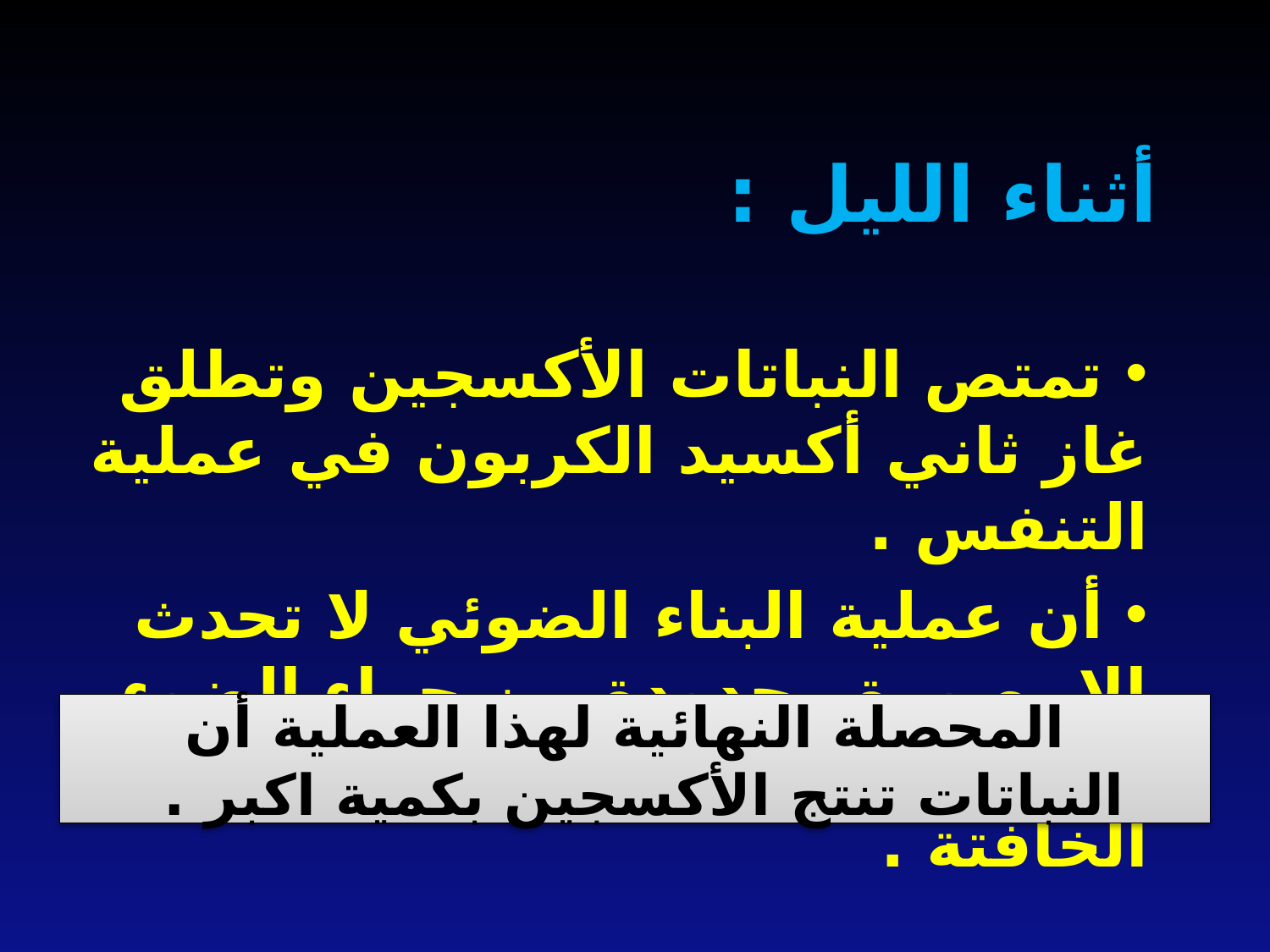

# أثناء الليل :
 تمتص النباتات الأكسجين وتطلق غاز ثاني أكسيد الكربون في عملية التنفس .
 أن عملية البناء الضوئي لا تحدث إلا بصورة محدودة من جراء الضوء الاصطناعي أو الأضواء الأخرى الخافتة .
 المحصلة النهائية لهذا العملية أن النباتات تنتج الأكسجين بكمية اكبر .